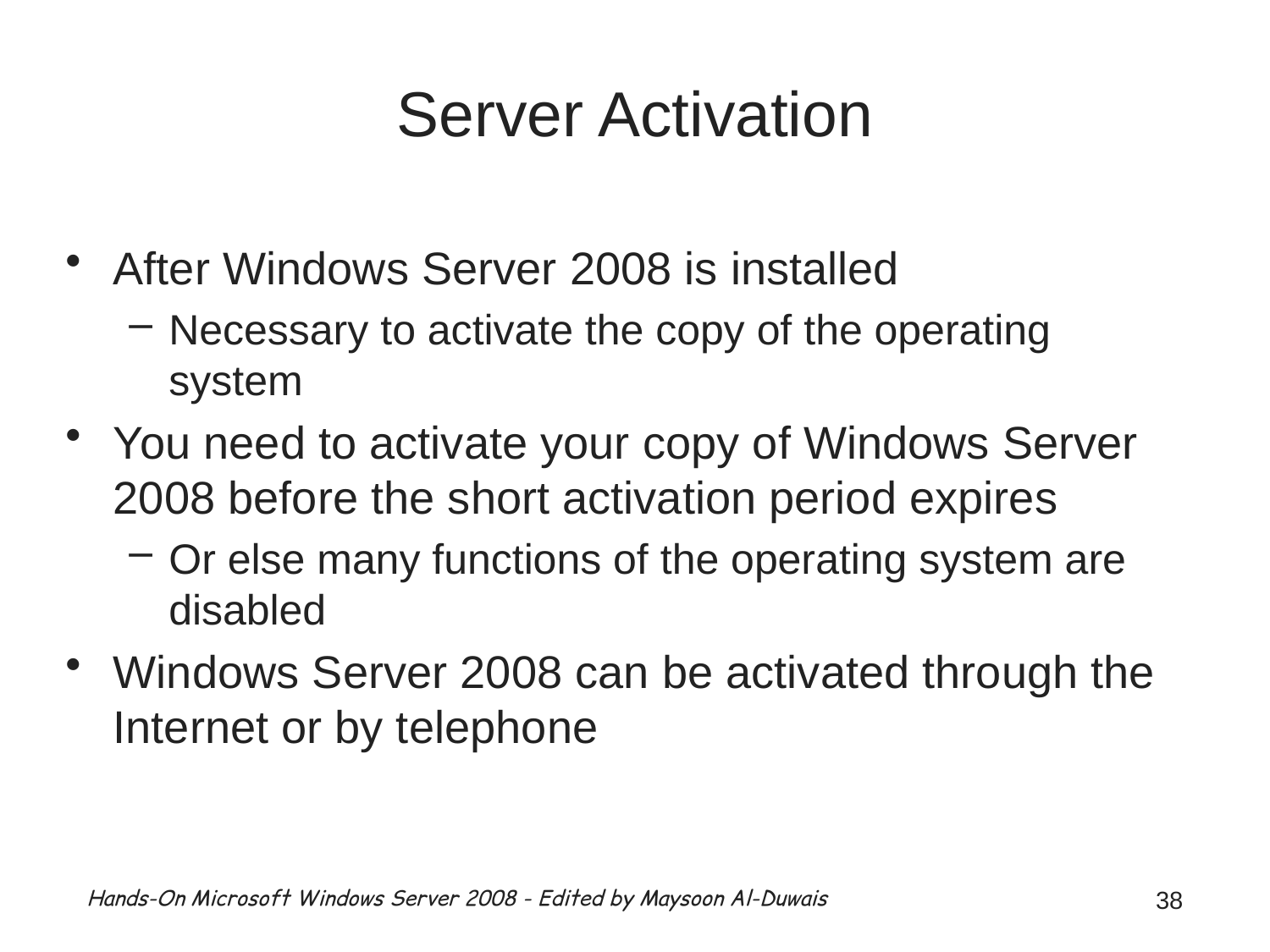

# Server Activation
After Windows Server 2008 is installed
Necessary to activate the copy of the operating system
You need to activate your copy of Windows Server 2008 before the short activation period expires
Or else many functions of the operating system are disabled
Windows Server 2008 can be activated through the Internet or by telephone
Hands-On Microsoft Windows Server 2008 - Edited by Maysoon Al-Duwais
38